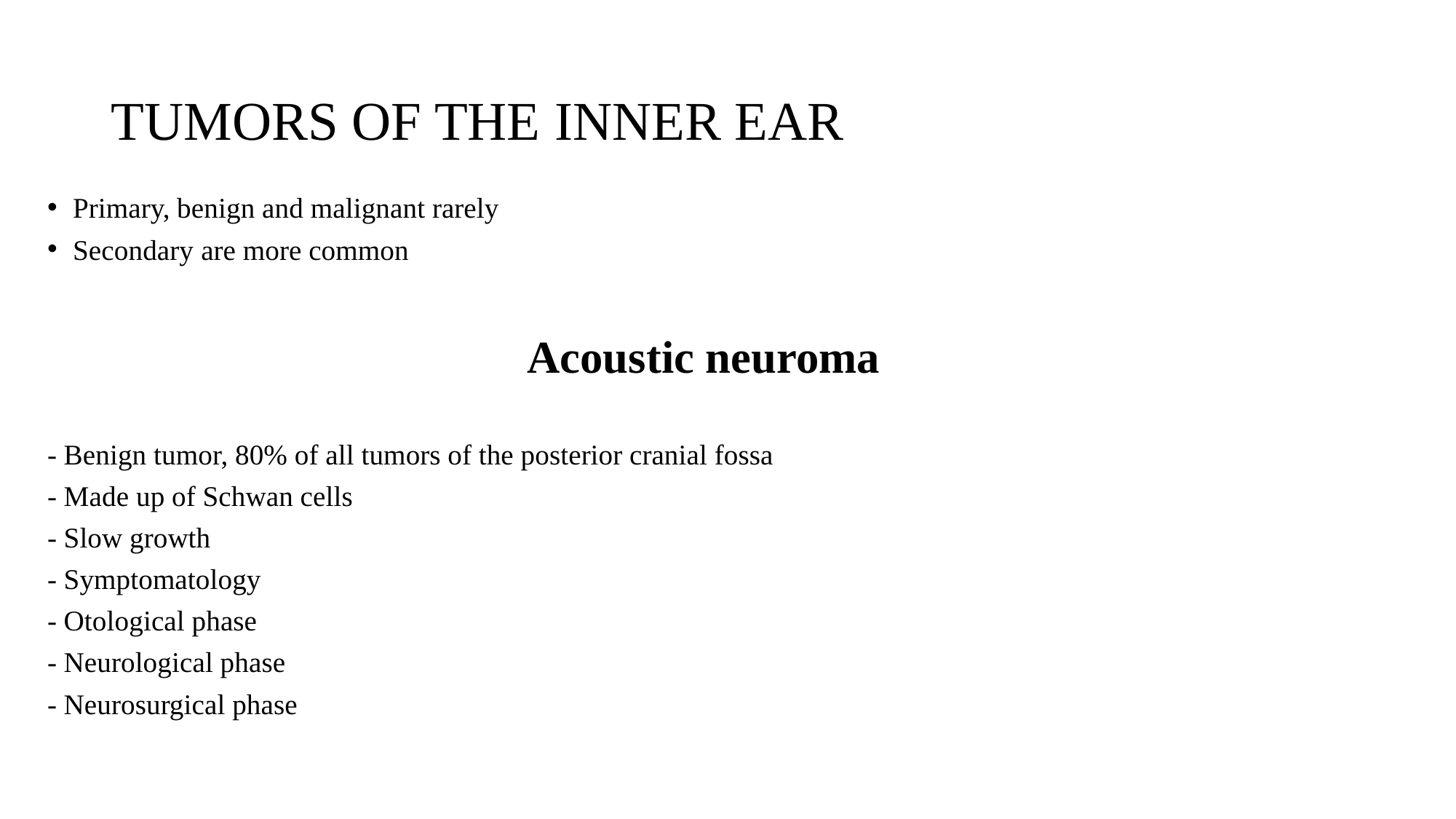

# TUMORS OF THE INNER EAR
Primary, benign and malignant rarely
Secondary are more common

Acoustic neuroma

- Benign tumor, 80% of all tumors of the posterior cranial fossa
- Made up of Schwan cells
- Slow growth
- Symptomatology
- Otological phase
- Neurological phase
- Neurosurgical phase